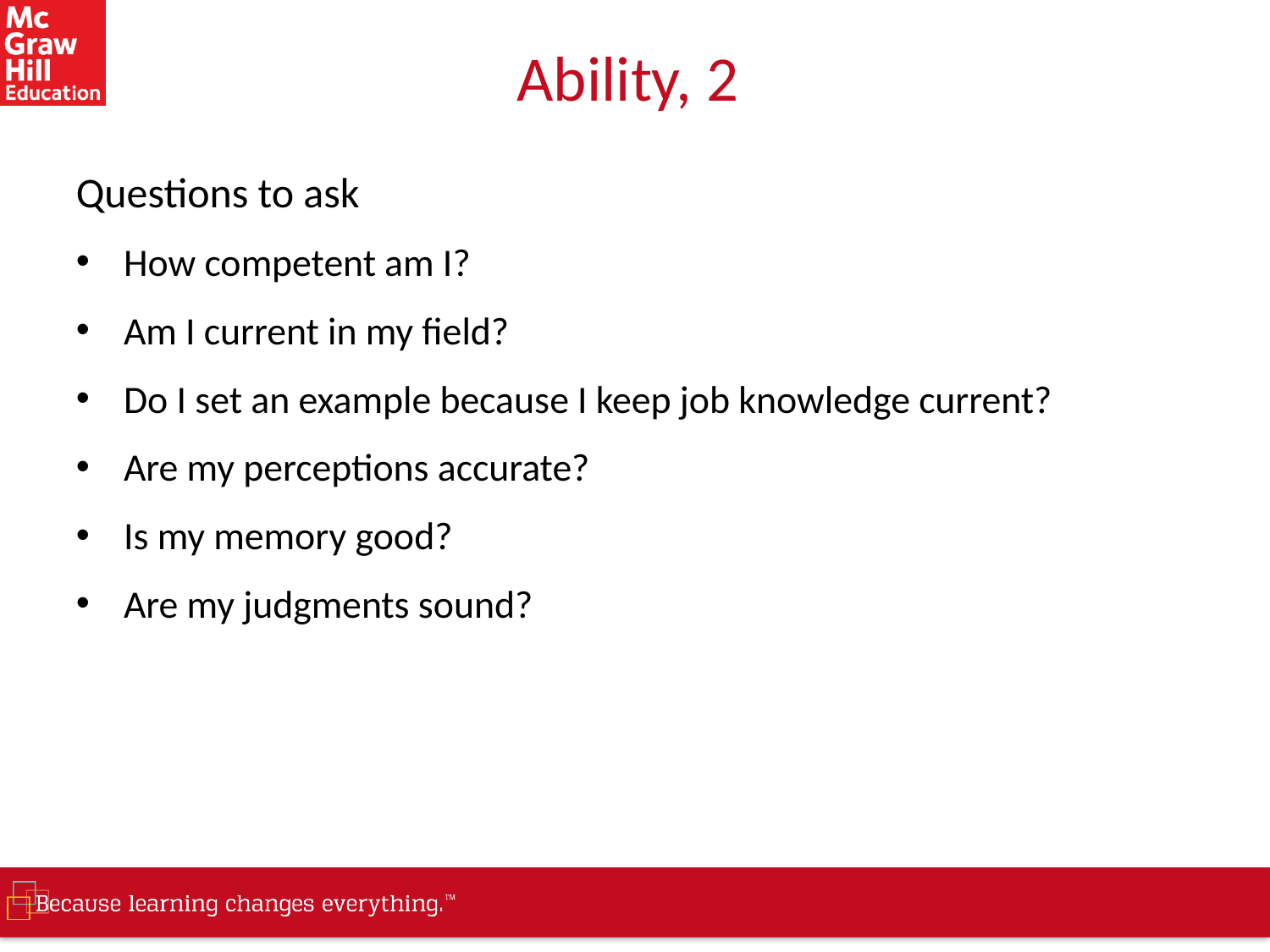

# Ability, 2
Questions to ask
How competent am I?
Am I current in my field?
Do I set an example because I keep job knowledge current?
Are my perceptions accurate?
Is my memory good?
Are my judgments sound?